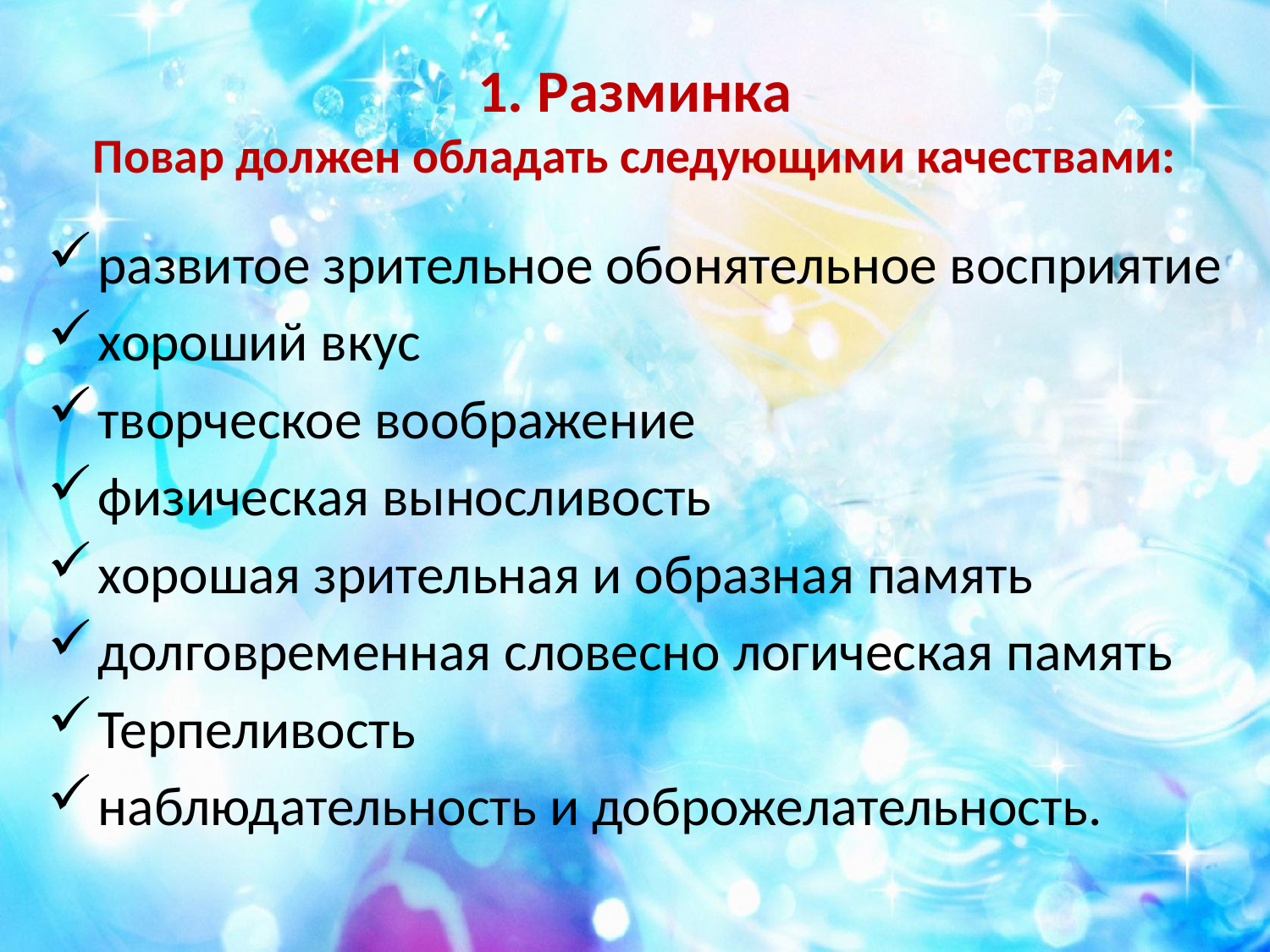

# 1. Разминка Повар должен обладать следующими качествами:
развитое зрительное обонятельное восприятие
хороший вкус
творческое воображение
физическая выносливость
хорошая зрительная и образная память
долговременная словесно логическая память
Терпеливость
наблюдательность и доброжелательность.